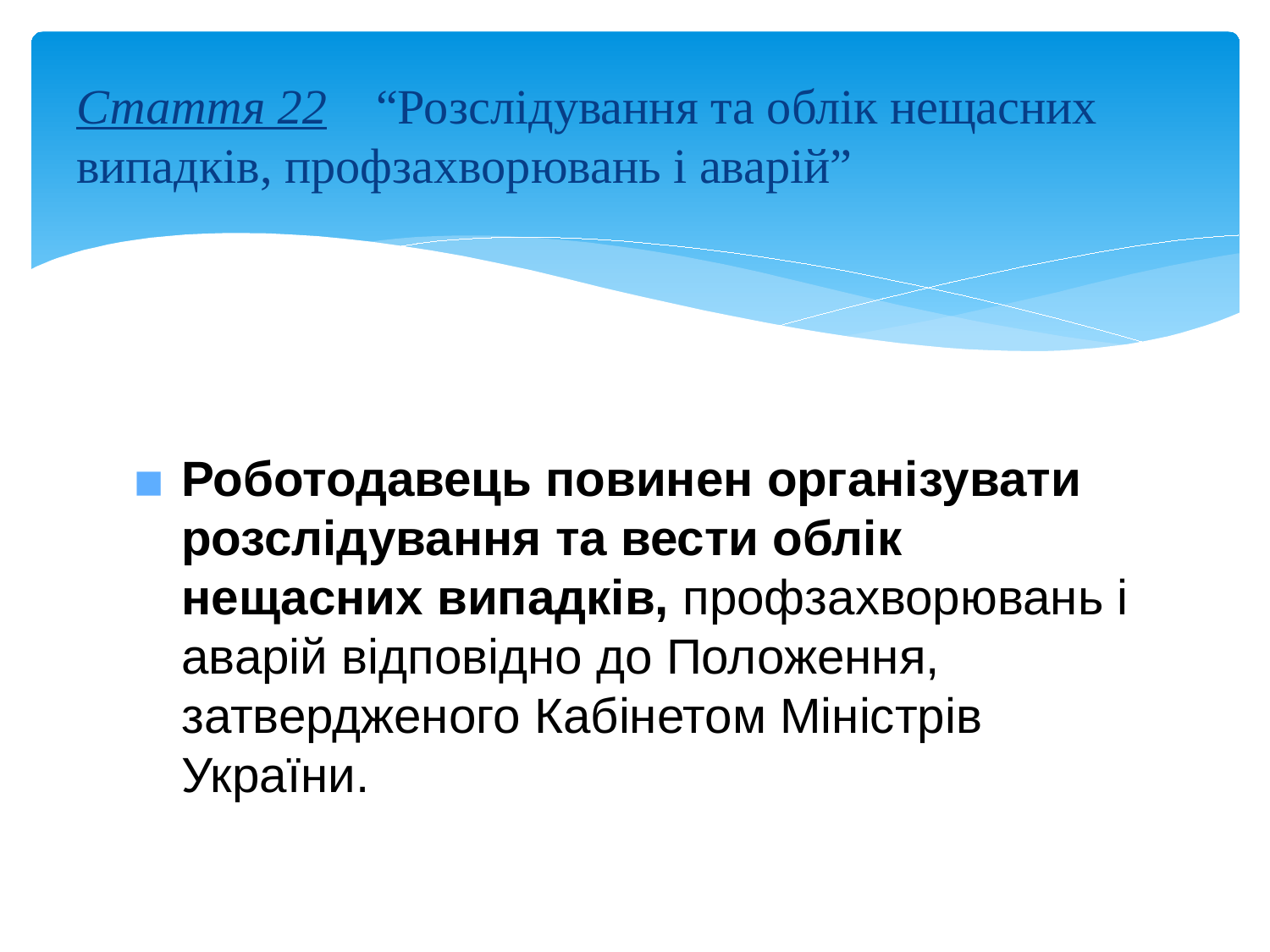

# Стаття 22    “Розслідування та облік нещасних випадків, профзахворювань і аварій”

Роботодавець повинен організувати розслідування та вести облік нещасних випадків, профзахворювань і аварій відповідно до Положення, затвердженого Кабінетом Міністрів України.